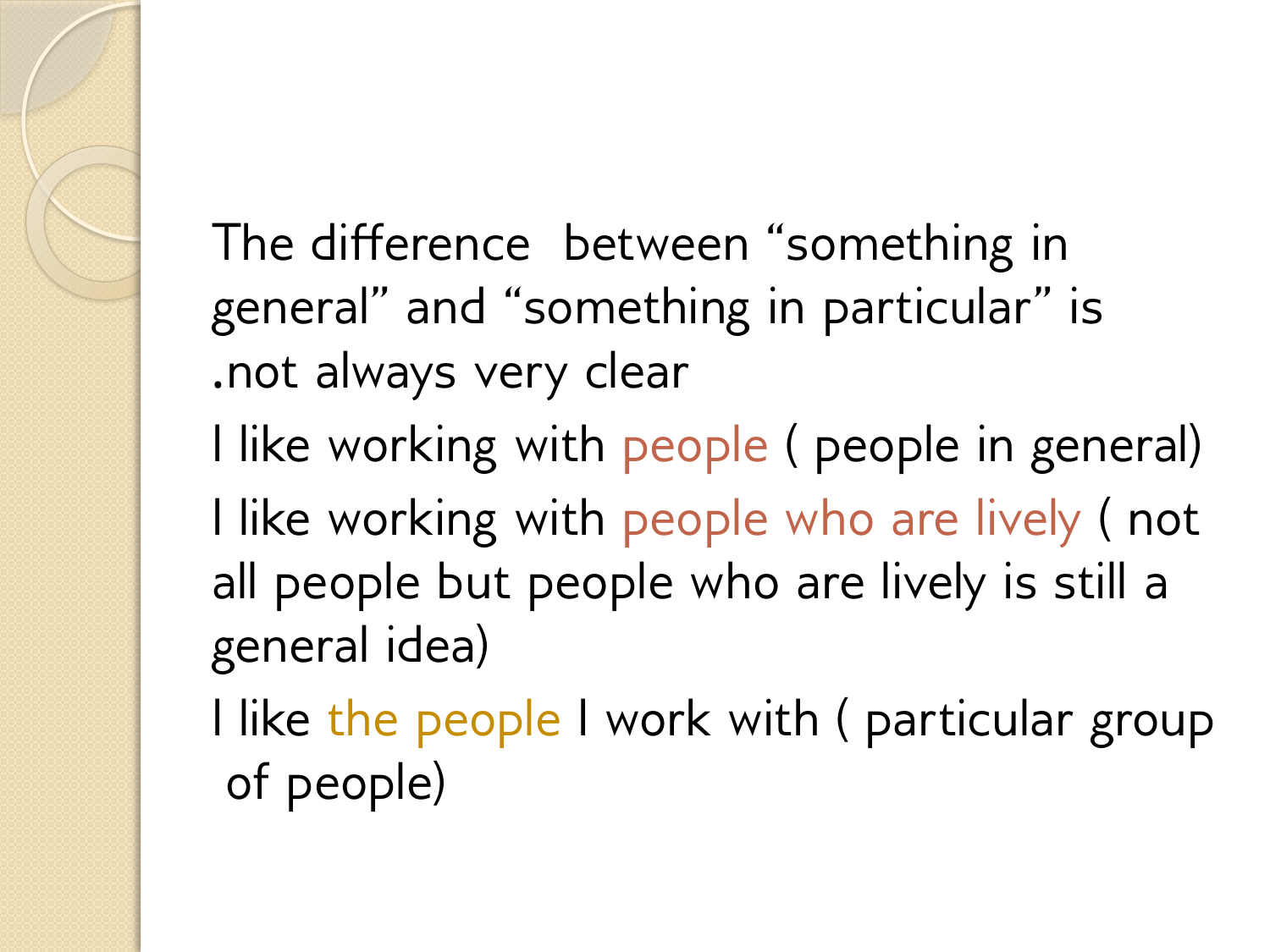

#
The difference  between “something in general” and “something in particular” is not always very clear.
I like working with people ( people in general)
I like working with people who are lively ( not all people but people who are lively is still a general idea)
I like the people I work with ( particular group of people)